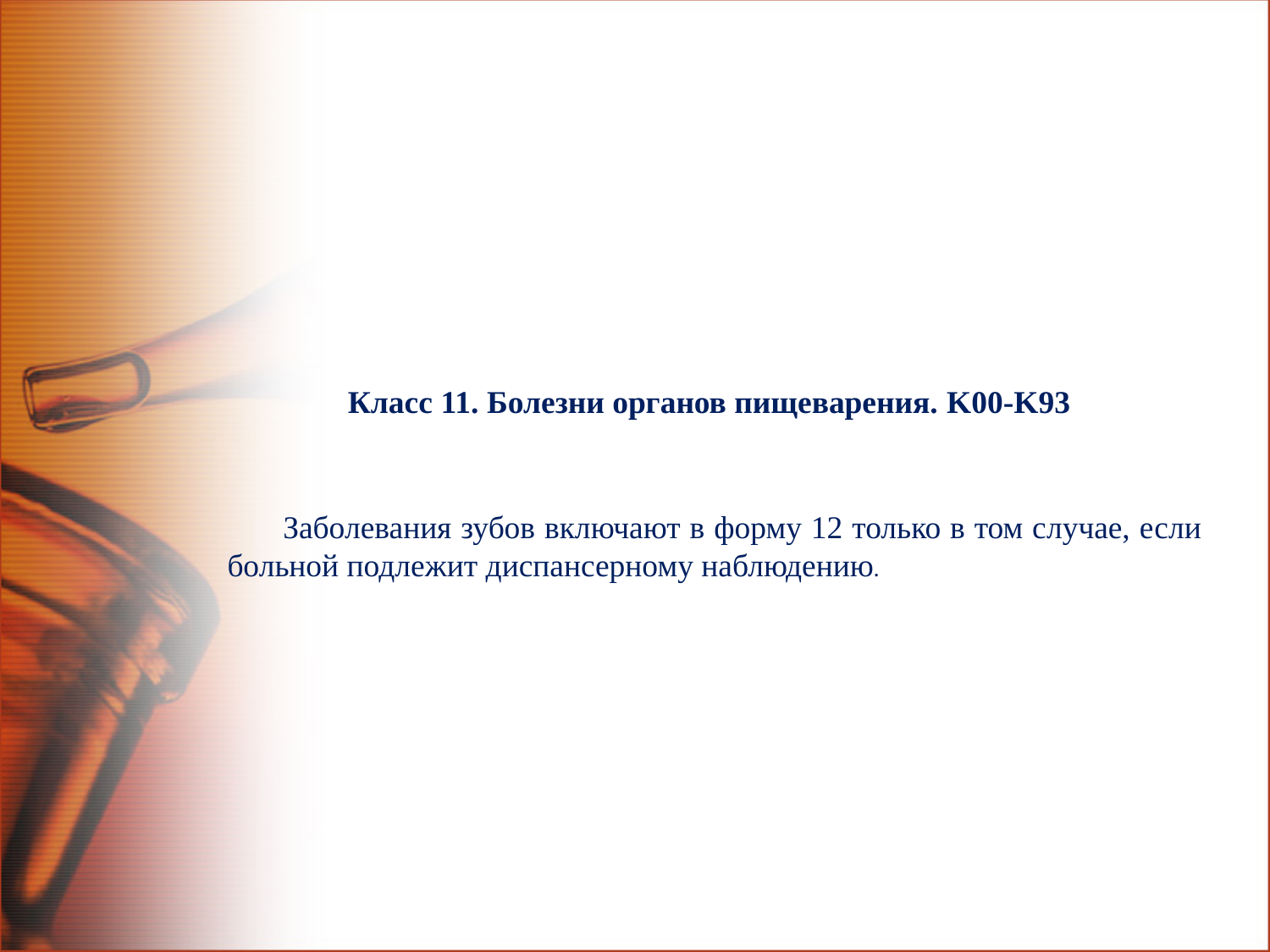

Класс 11. Болезни органов пищеварения. K00-K93

      Заболевания зубов включают в форму 12 только в том случае, если больной подлежит диспансерному наблюдению.